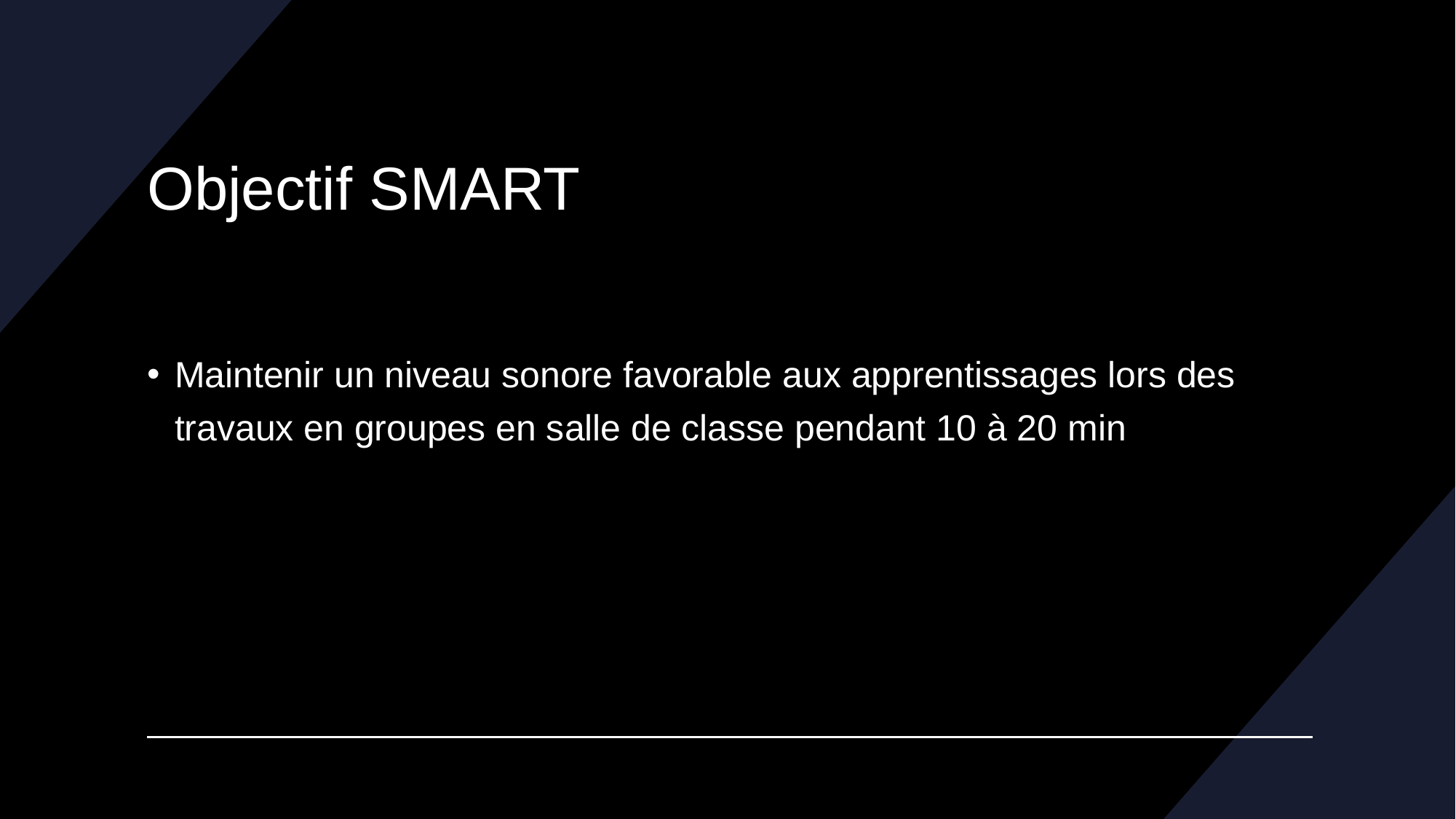

# Objectif SMART

Maintenir un niveau sonore favorable aux apprentissages lors des travaux en groupes en salle de classe pendant 10 à 20 min